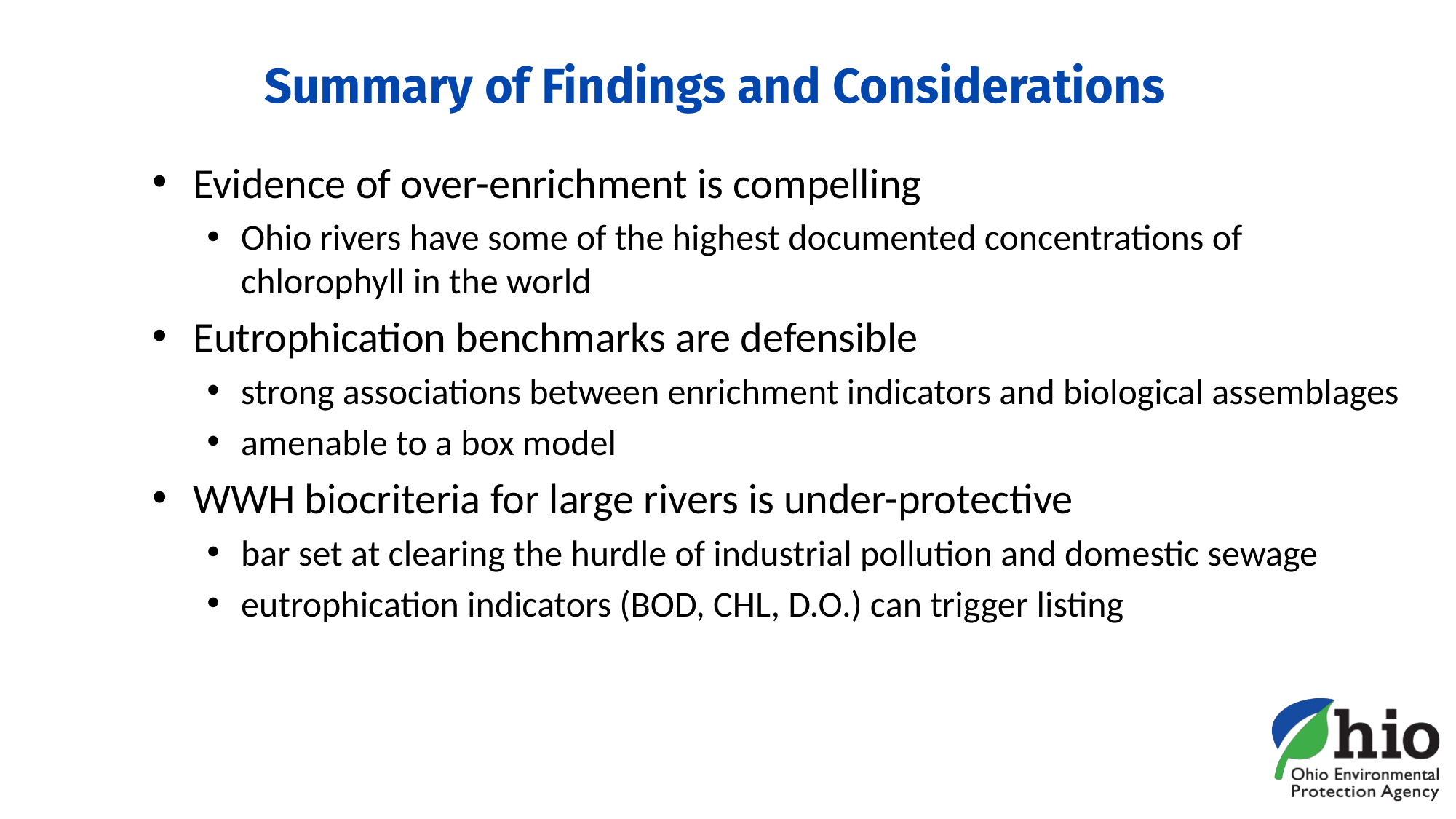

# Summary of Findings and Considerations
Evidence of over-enrichment is compelling
Ohio rivers have some of the highest documented concentrations of chlorophyll in the world
Eutrophication benchmarks are defensible
strong associations between enrichment indicators and biological assemblages
amenable to a box model
WWH biocriteria for large rivers is under-protective
bar set at clearing the hurdle of industrial pollution and domestic sewage
eutrophication indicators (BOD, CHL, D.O.) can trigger listing